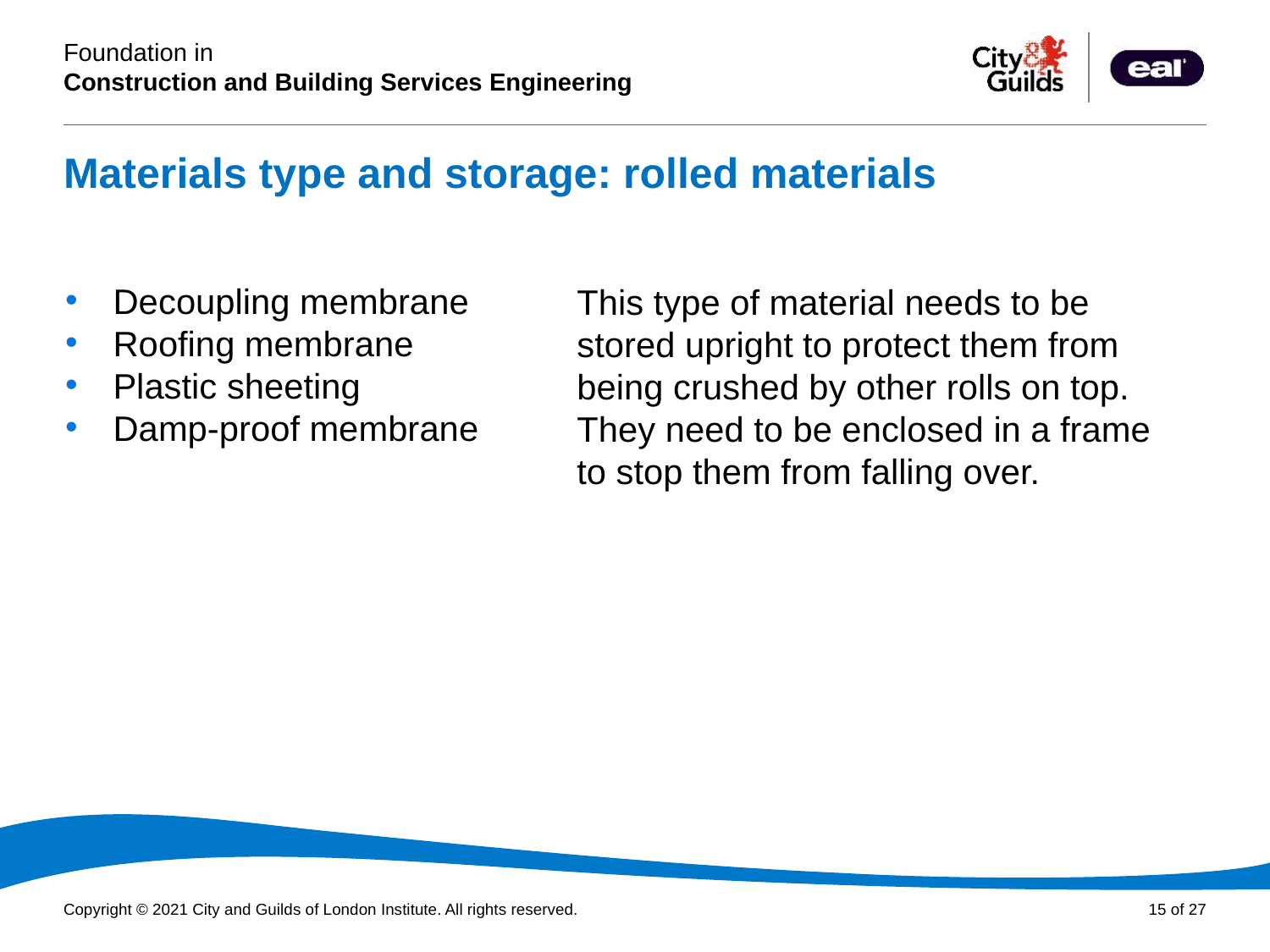

# Materials type and storage: rolled materials

PowerPoint presentation
Decoupling membrane
Roofing membrane
Plastic sheeting
Damp-proof membrane
This type of material needs to be stored upright to protect them from being crushed by other rolls on top.
They need to be enclosed in a frame to stop them from falling over.